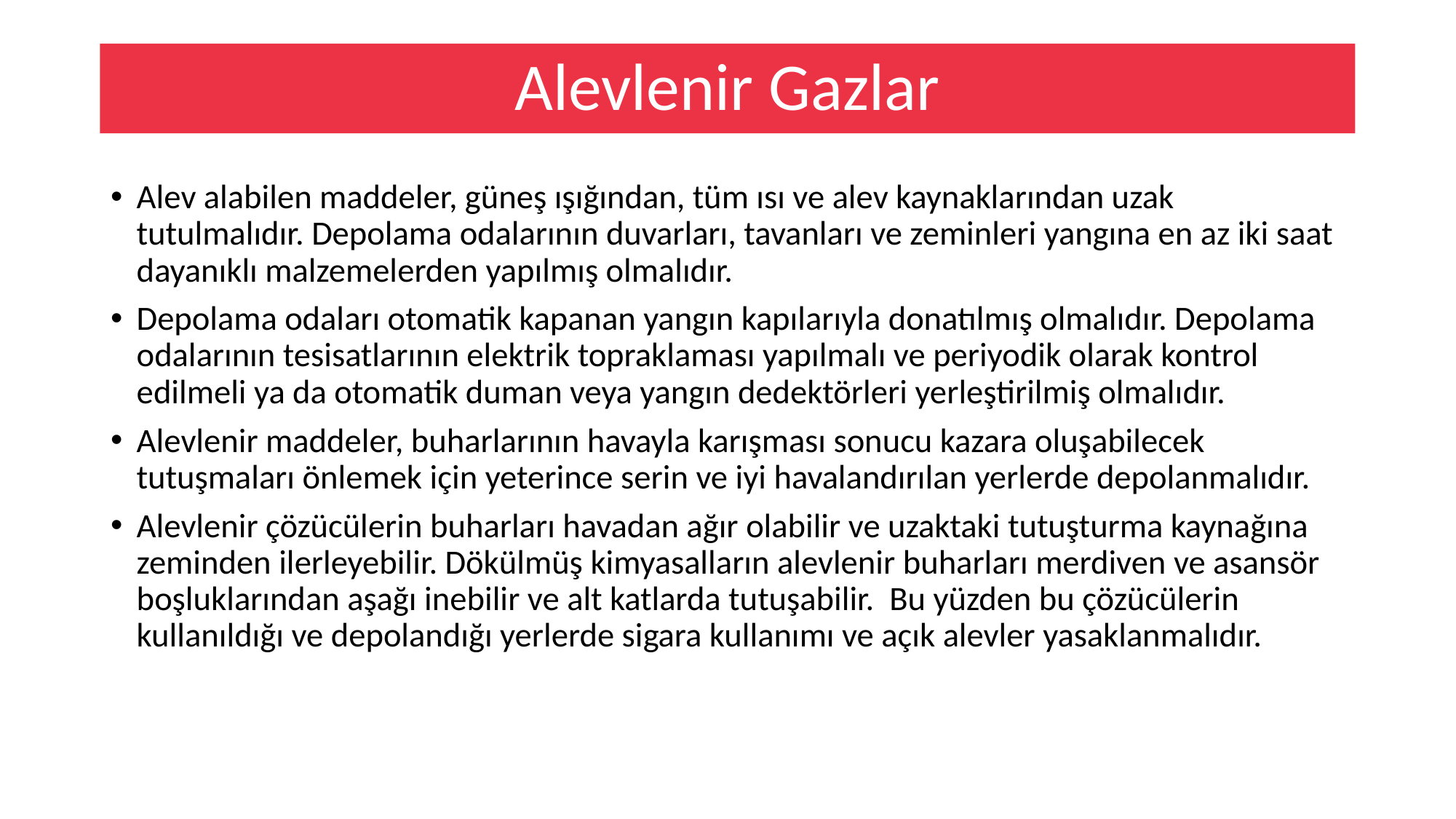

# Alevlenir Gazlar
Alev alabilen maddeler, güneş ışığından, tüm ısı ve alev kaynaklarından uzak tutulmalıdır. Depolama odalarının duvarları, tavanları ve zeminleri yangına en az iki saat dayanıklı malzemelerden yapılmış olmalıdır.
Depolama odaları otomatik kapanan yangın kapılarıyla donatılmış olmalıdır. Depolama odalarının tesisatlarının elektrik topraklaması yapılmalı ve periyodik olarak kontrol edilmeli ya da otomatik duman veya yangın dedektörleri yerleştirilmiş olmalıdır.
Alevlenir maddeler, buharlarının havayla karışması sonucu kazara oluşabilecek tutuşmaları önlemek için yeterince serin ve iyi havalandırılan yerlerde depolanmalıdır.
Alevlenir çözücülerin buharları havadan ağır olabilir ve uzaktaki tutuşturma kaynağına zeminden ilerleyebilir. Dökülmüş kimyasalların alevlenir buharları merdiven ve asansör boşluklarından aşağı inebilir ve alt katlarda tutuşabilir.  Bu yüzden bu çözücülerin kullanıldığı ve depolandığı yerlerde sigara kullanımı ve açık alevler yasaklanmalıdır.